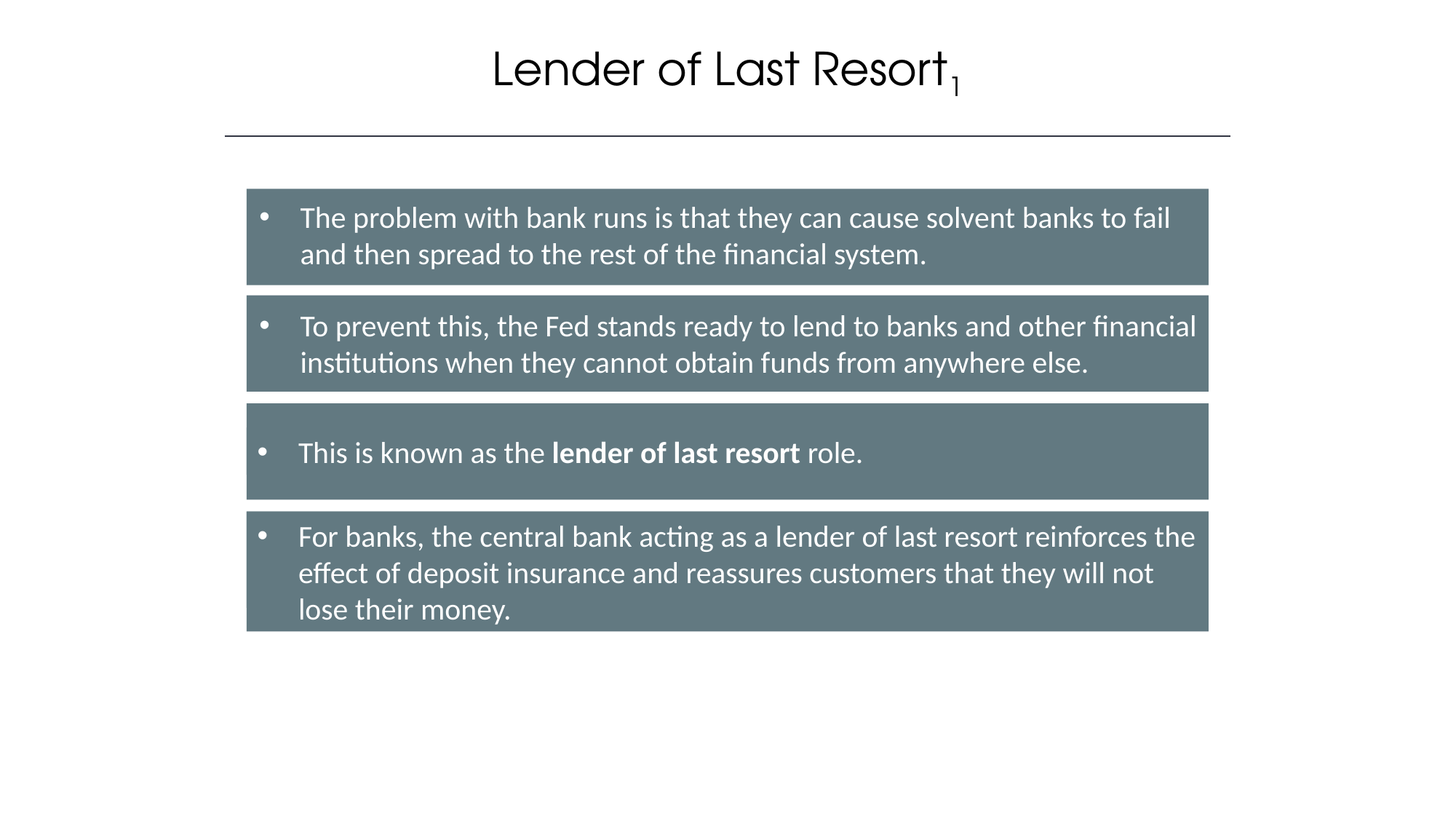

Lender of Last Resort1

The problem with bank runs is that they can cause solvent banks to fail and then spread to the rest of the financial system.

To prevent this, the Fed stands ready to lend to banks and other financial institutions when they cannot obtain funds from anywhere else.

This is known as the lender of last resort role.

For banks, the central bank acting as a lender of last resort reinforces the effect of deposit insurance and reassures customers that they will not lose their money.